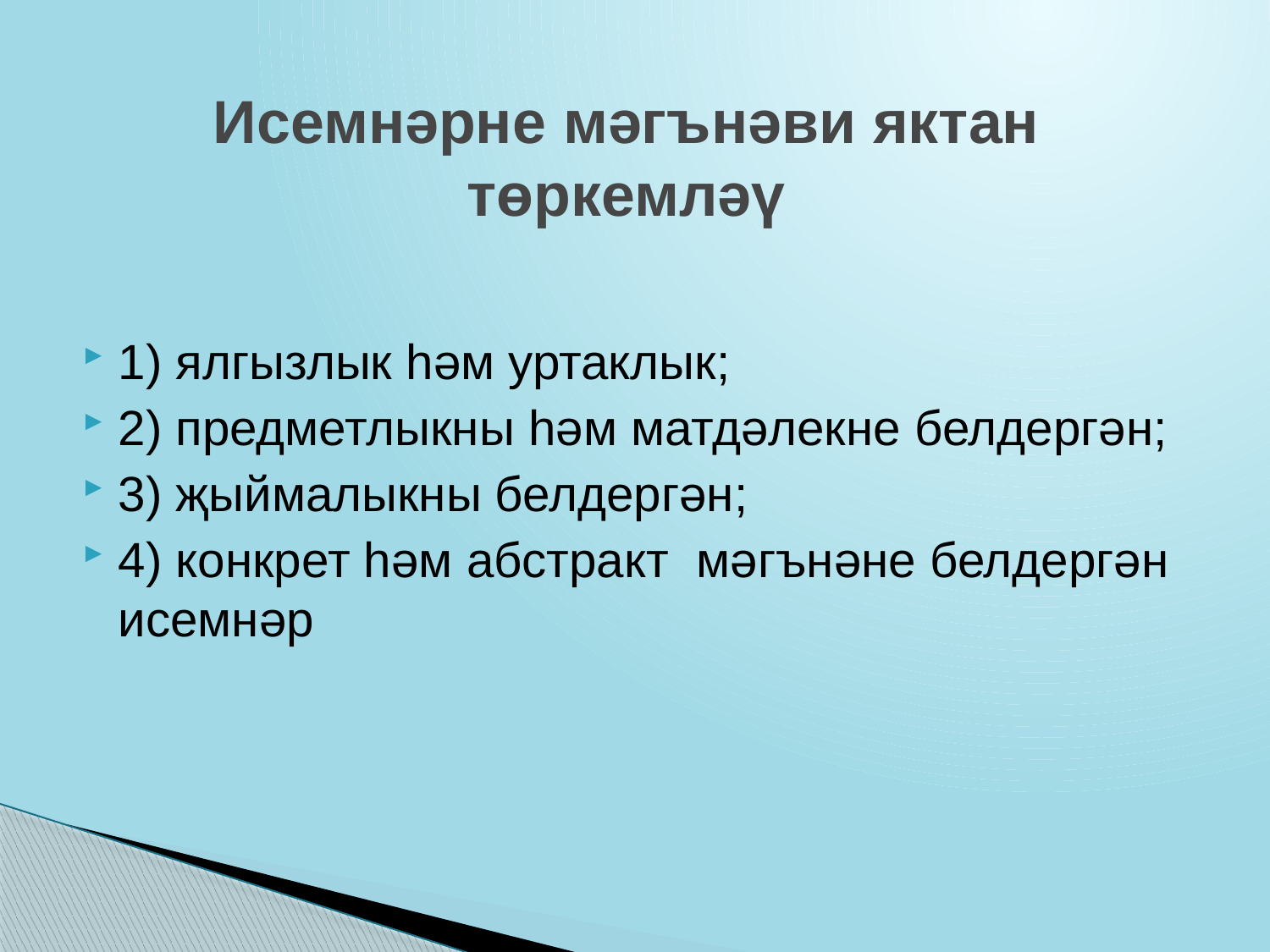

# Исемнәрне мәгънәви яктан төркемләү
1) ялгызлык һәм уртаклык;
2) предметлыкны һәм матдәлекне белдергән;
3) җыймалыкны белдергән;
4) конкрет һәм абстракт  мәгънәне белдергән исемнәр